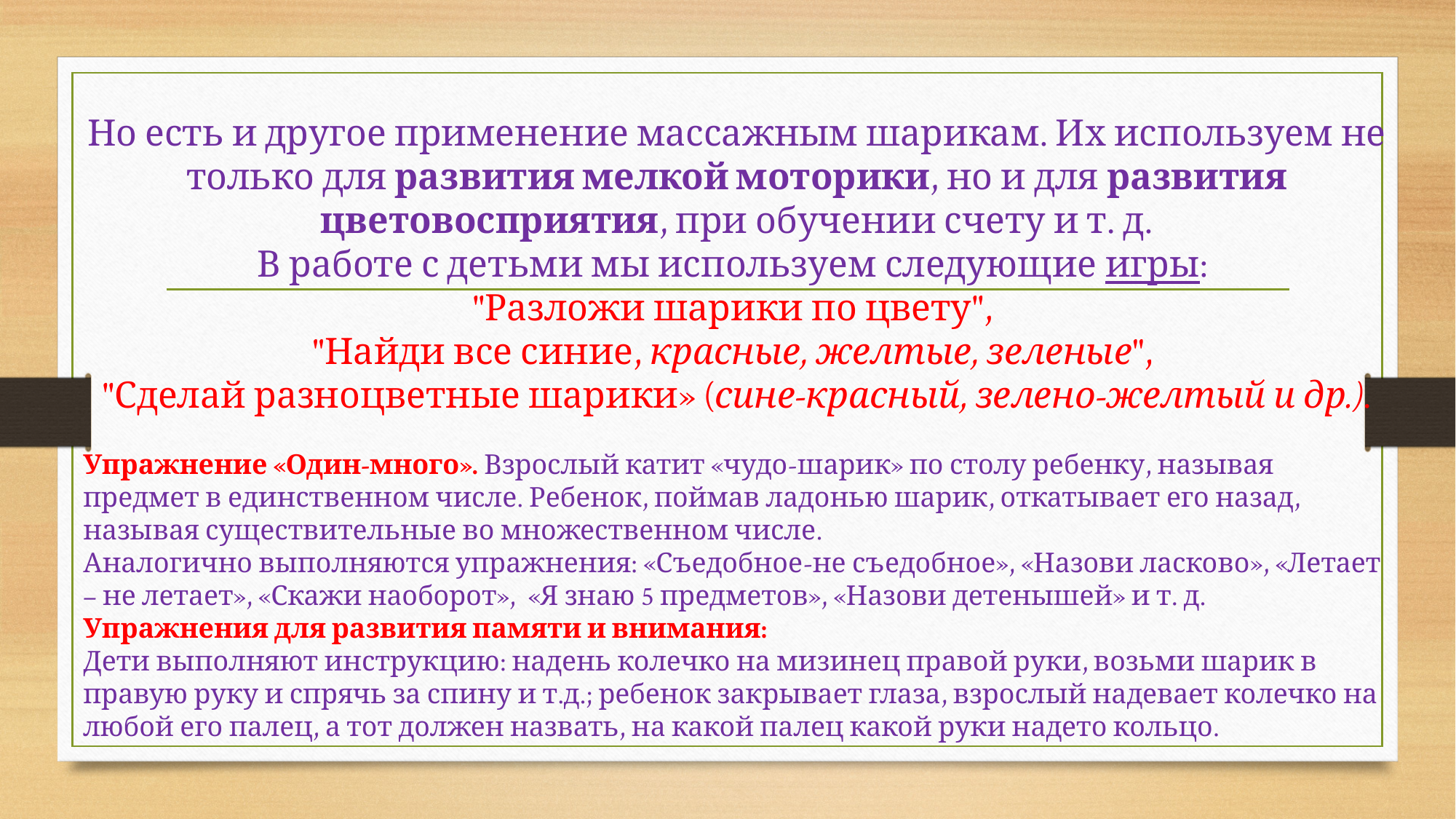

# Но есть и другое применение массажным шарикам. Их используем не только для развития мелкой моторики, но и для развития цветовосприятия, при обучении счету и т. д. В работе с детьми мы используем следующие игры: "Разложи шарики по цвету", "Найди все синие, красные, желтые, зеленые", "Сделай разноцветные шарики» (сине-красный, зелено-желтый и др.).
Упражнение «Один-много». Взрослый катит «чудо-шарик» по столу ребенку, называя предмет в единственном числе. Ребенок, поймав ладонью шарик, откатывает его назад, называя существительные во множественном числе.
Аналогично выполняются упражнения: «Съедобное-не съедобное», «Назови ласково», «Летает – не летает», «Скажи наоборот»,  «Я знаю 5 предметов», «Назови детенышей» и т. д.
Упражнения для развития памяти и внимания:
Дети выполняют инструкцию: надень колечко на мизинец правой руки, возьми шарик в правую руку и спрячь за спину и т.д.; ребенок закрывает глаза, взрослый надевает колечко на любой его палец, а тот должен назвать, на какой палец какой руки надето кольцо.